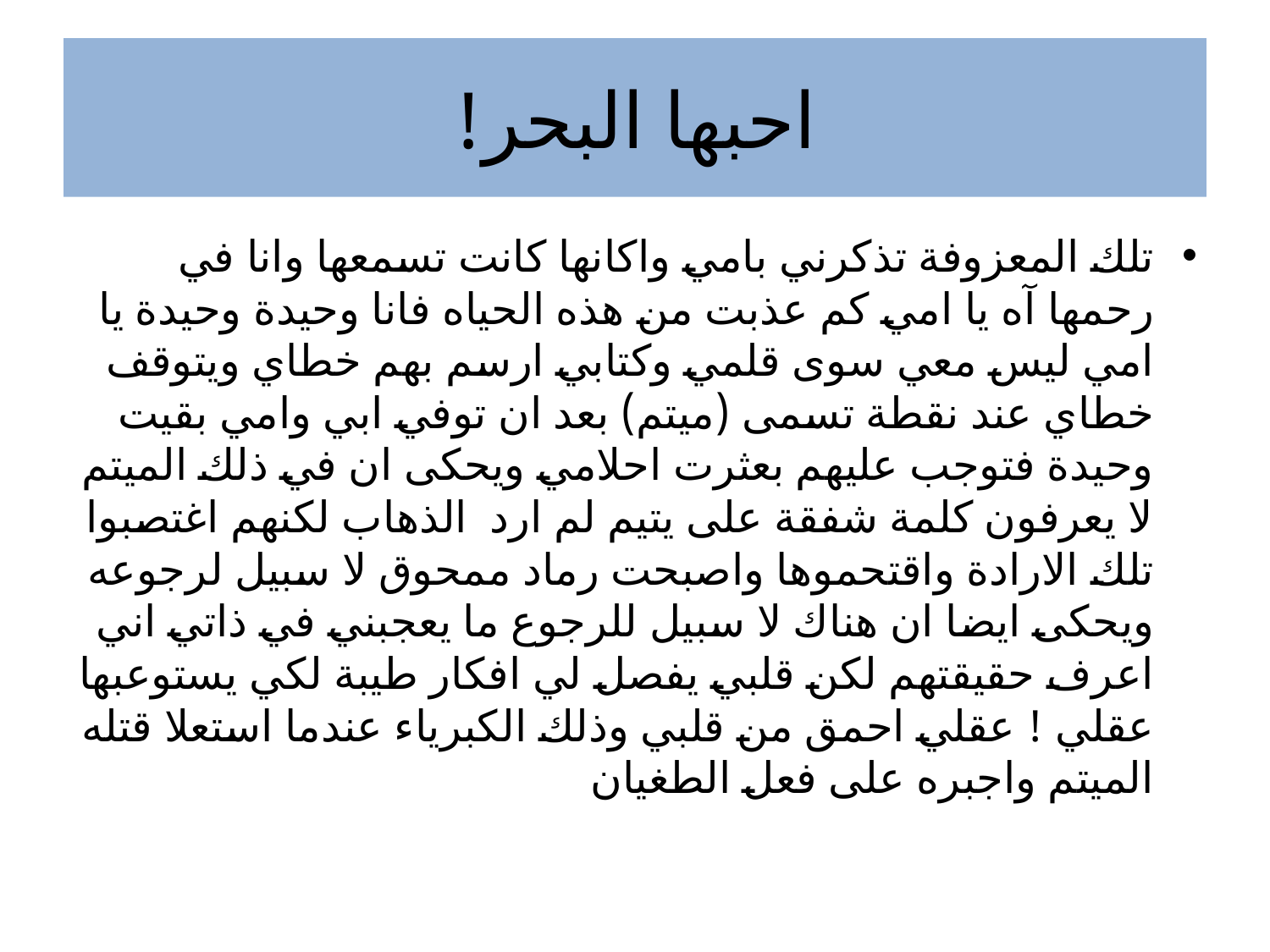

# احبها البحر!
تلك المعزوفة تذكرني بامي واكانها كانت تسمعها وانا في رحمها آه يا امي كم عذبت من هذه الحياه فانا وحيدة وحيدة يا امي ليس معي سوى قلمي وكتابي ارسم بهم خطاي ويتوقف خطاي عند نقطة تسمى (ميتم) بعد ان توفي ابي وامي بقيت وحيدة فتوجب عليهم بعثرت احلامي ويحكى ان في ذلك الميتم لا يعرفون كلمة شفقة على يتيم لم ارد  الذهاب لكنهم اغتصبوا تلك الارادة واقتحموها واصبحت رماد ممحوق لا سبيل لرجوعه ويحكى ايضا ان هناك لا سبيل للرجوع ما يعجبني في ذاتي اني اعرف حقيقتهم لكن قلبي يفصل لي افكار طيبة لكي يستوعبها عقلي ! عقلي احمق من قلبي وذلك الكبرياء عندما استعلا قتله الميتم واجبره على فعل الطغيان